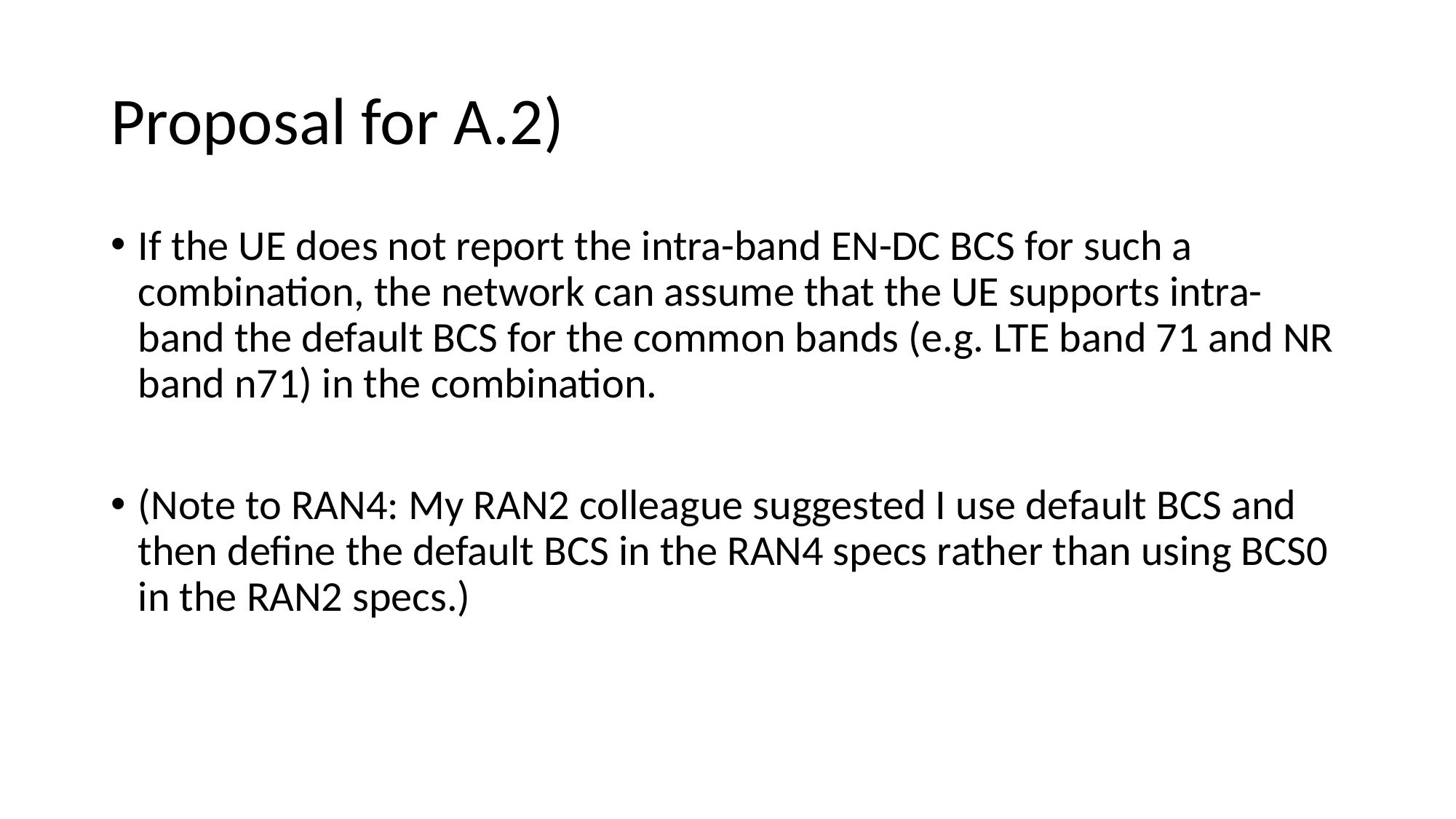

# Proposal for A.2)
If the UE does not report the intra-band EN-DC BCS for such a combination, the network can assume that the UE supports intra-band the default BCS for the common bands (e.g. LTE band 71 and NR band n71) in the combination.

(Note to RAN4: My RAN2 colleague suggested I use default BCS and then define the default BCS in the RAN4 specs rather than using BCS0 in the RAN2 specs.)